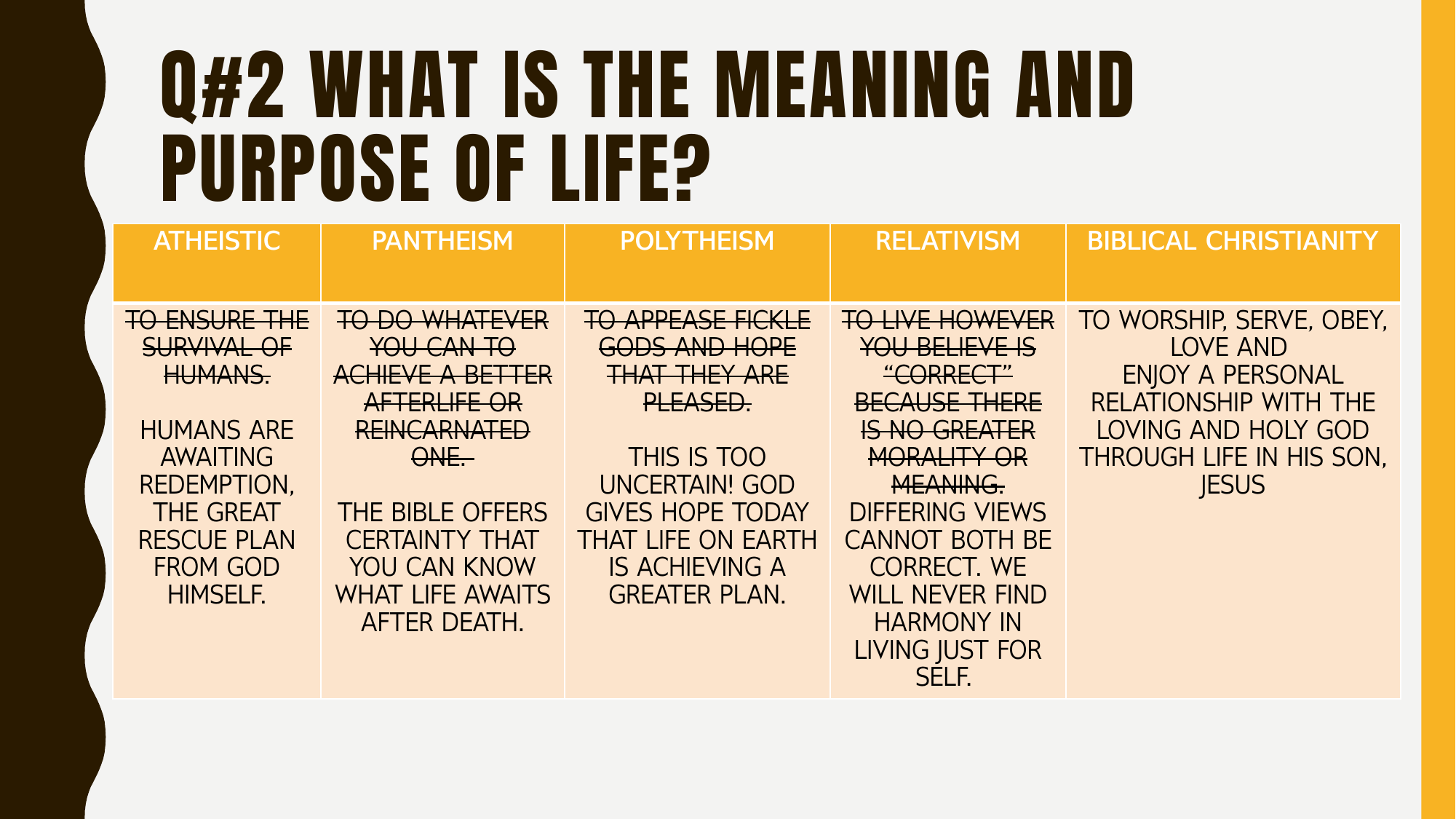

# Q#2 What is the meaning and purpose of life?
| ATHEISTIC | PANTHEISM | POLYTHEISM | RELATIVISM | BIBLICAL CHRISTIANITY |
| --- | --- | --- | --- | --- |
| TO ENSURE THE SURVIVAL OF HUMANS. HUMANS ARE AWAITING REDEMPTION, THE GREAT RESCUE PLAN FROM GOD HIMSELF. | TO DO WHATEVER YOU CAN TO ACHIEVE A BETTER AFTERLIFE OR REINCARNATED ONE. THE BIBLE OFFERS CERTAINTY THAT YOU CAN KNOW WHAT LIFE AWAITS AFTER DEATH. | TO APPEASE FICKLE GODS AND HOPE THAT THEY ARE PLEASED. THIS IS TOO UNCERTAIN! GOD GIVES HOPE TODAY THAT LIFE ON EARTH IS ACHIEVING A GREATER PLAN. | TO LIVE HOWEVER YOU BELIEVE IS “CORRECT” BECAUSE THERE IS NO GREATER MORALITY OR MEANING. DIFFERING VIEWS CANNOT BOTH BE CORRECT. WE WILL NEVER FIND HARMONY IN LIVING JUST FOR SELF. | TO WORSHIP, SERVE, OBEY, LOVE AND ENJOY A PERSONAL RELATIONSHIP WITH THE LOVING AND HOLY GOD THROUGH LIFE IN HIS SON, JESUS |